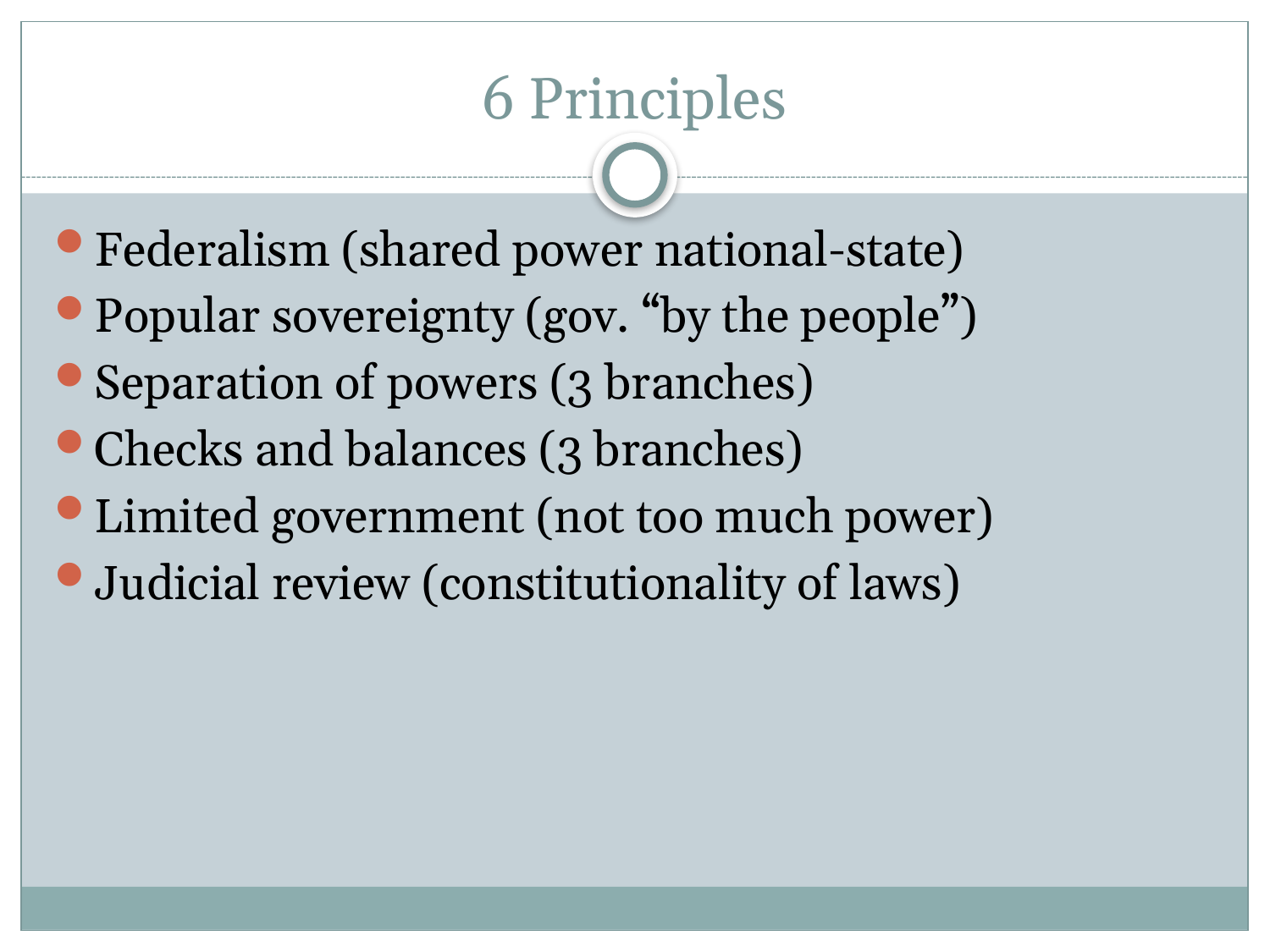

# 6 Principles
Federalism (shared power national-state)
Popular sovereignty (gov. “by the people”)
Separation of powers (3 branches)
Checks and balances (3 branches)
Limited government (not too much power)
Judicial review (constitutionality of laws)